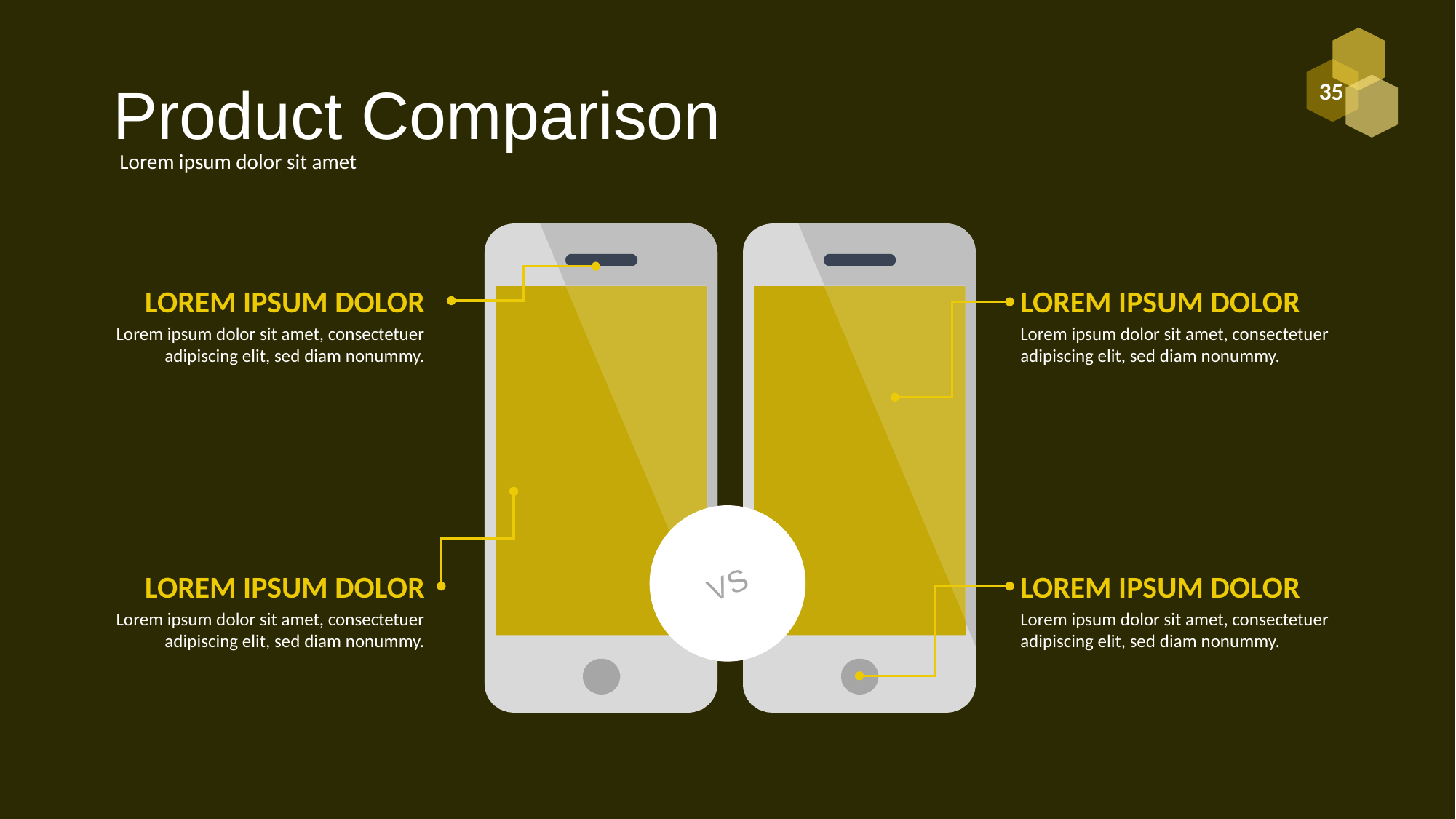

# Product Comparison
Lorem ipsum dolor sit amet

LOREM IPSUM DOLOR
LOREM IPSUM DOLOR

Lorem ipsum dolor sit amet, consectetuer adipiscing elit, sed diam nonummy.
Lorem ipsum dolor sit amet, consectetuer adipiscing elit, sed diam nonummy.
VS
LOREM IPSUM DOLOR
LOREM IPSUM DOLOR
Lorem ipsum dolor sit amet, consectetuer adipiscing elit, sed diam nonummy.
Lorem ipsum dolor sit amet, consectetuer adipiscing elit, sed diam nonummy.